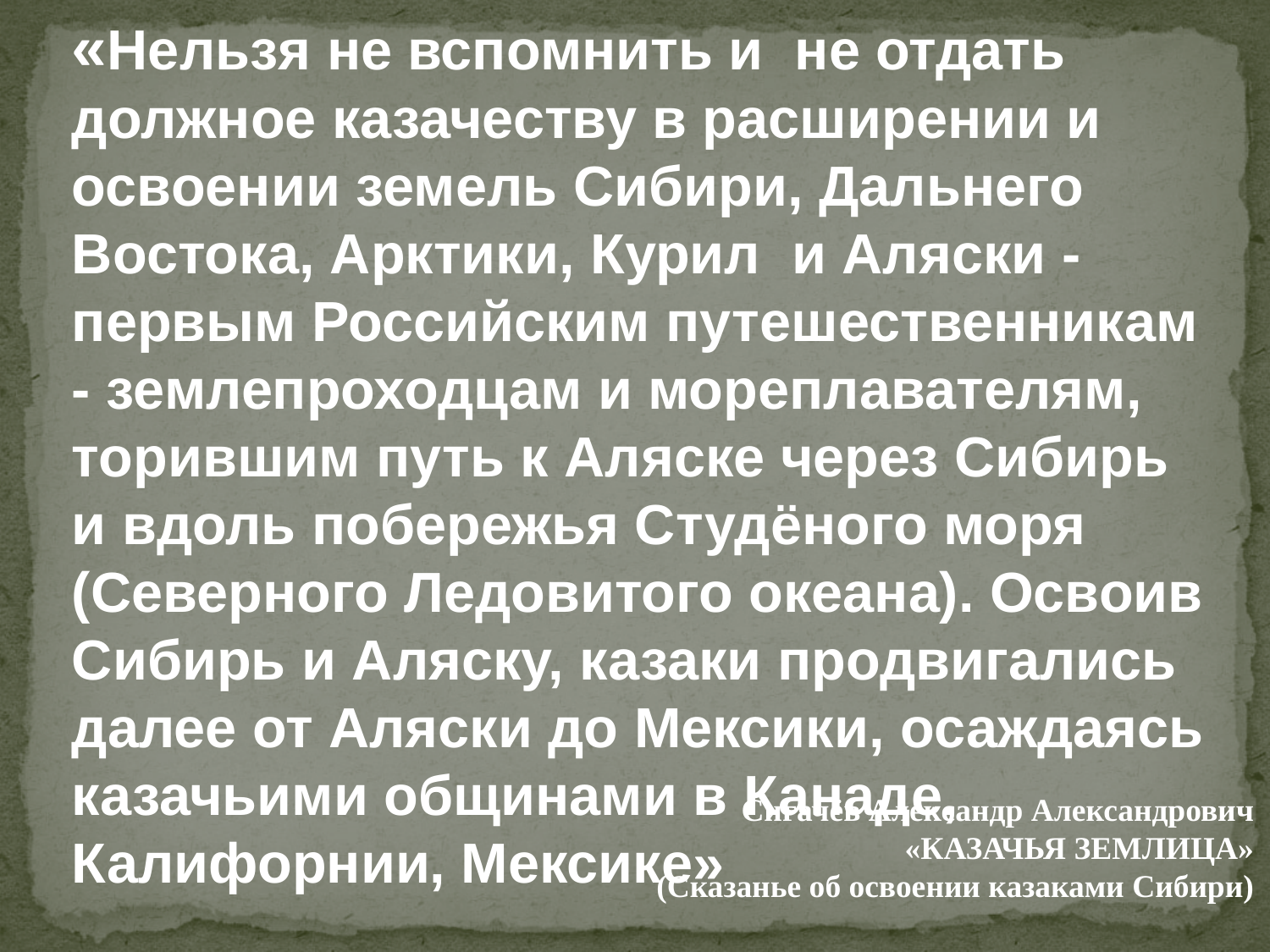

«Нельзя не вспомнить и  не отдать должное казачеству в расширении и освоении земель Сибири, Дальнего Востока, Арктики, Курил  и Аляски - первым Российским путешественникам - землепроходцам и мореплавателям, торившим путь к Аляске через Сибирь и вдоль побережья Студёного моря (Северного Ледовитого океана). Освоив Сибирь и Аляску, казаки продвигались далее от Аляски до Мексики, осаждаясь казачьими общинами в Канаде, Калифорнии, Мексике»
Сигачёв Александр Александрович
«КАЗАЧЬЯ ЗЕМЛИЦА»
         (Сказанье об освоении казаками Сибири)